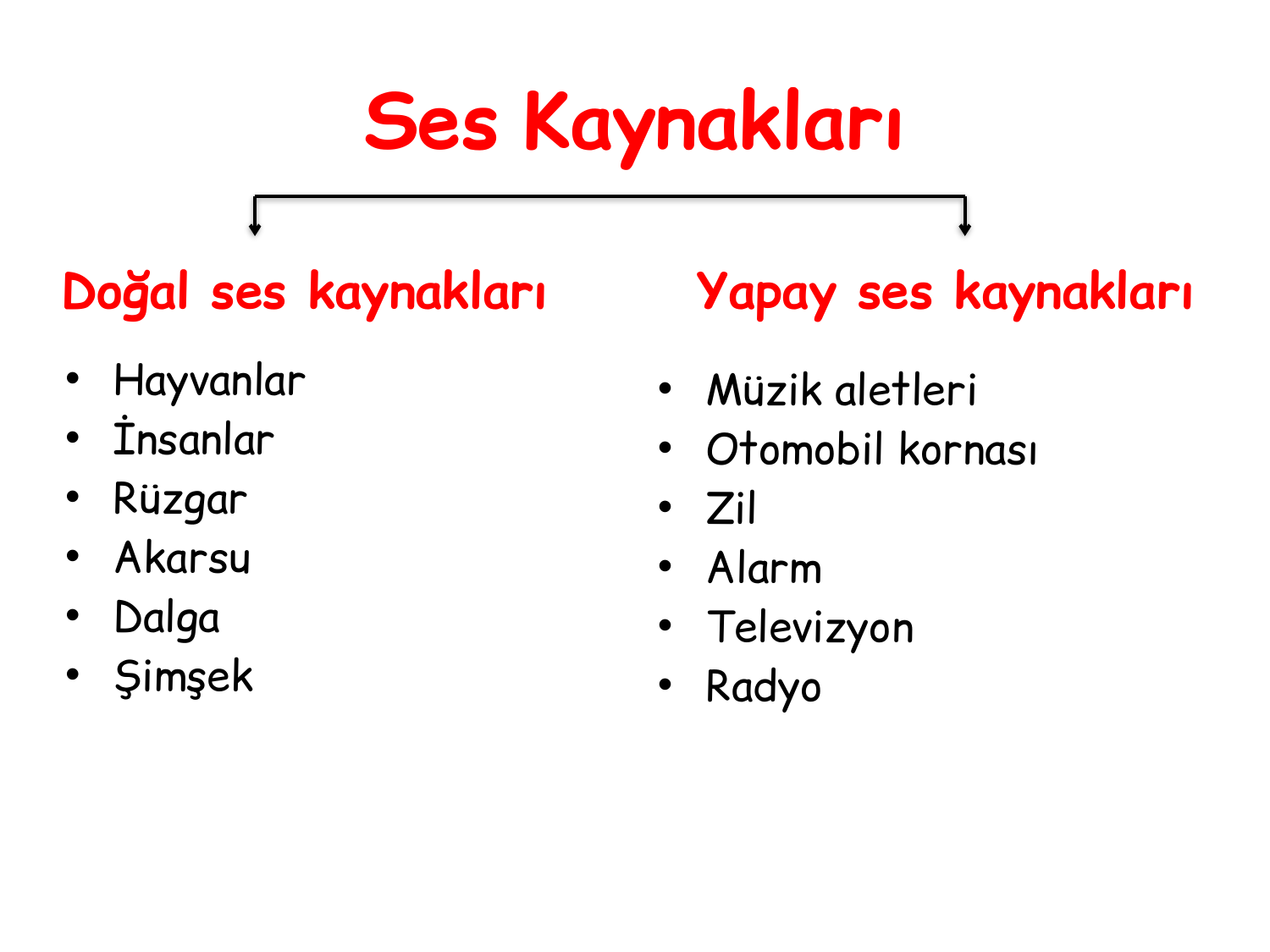

# Ses Kaynakları
Doğal ses kaynakları
Yapay ses kaynakları
Hayvanlar
İnsanlar
Rüzgar
Akarsu
Dalga
Şimşek

Müzik aletleri
Otomobil kornası
Zil
Alarm
Televizyon
Radyo